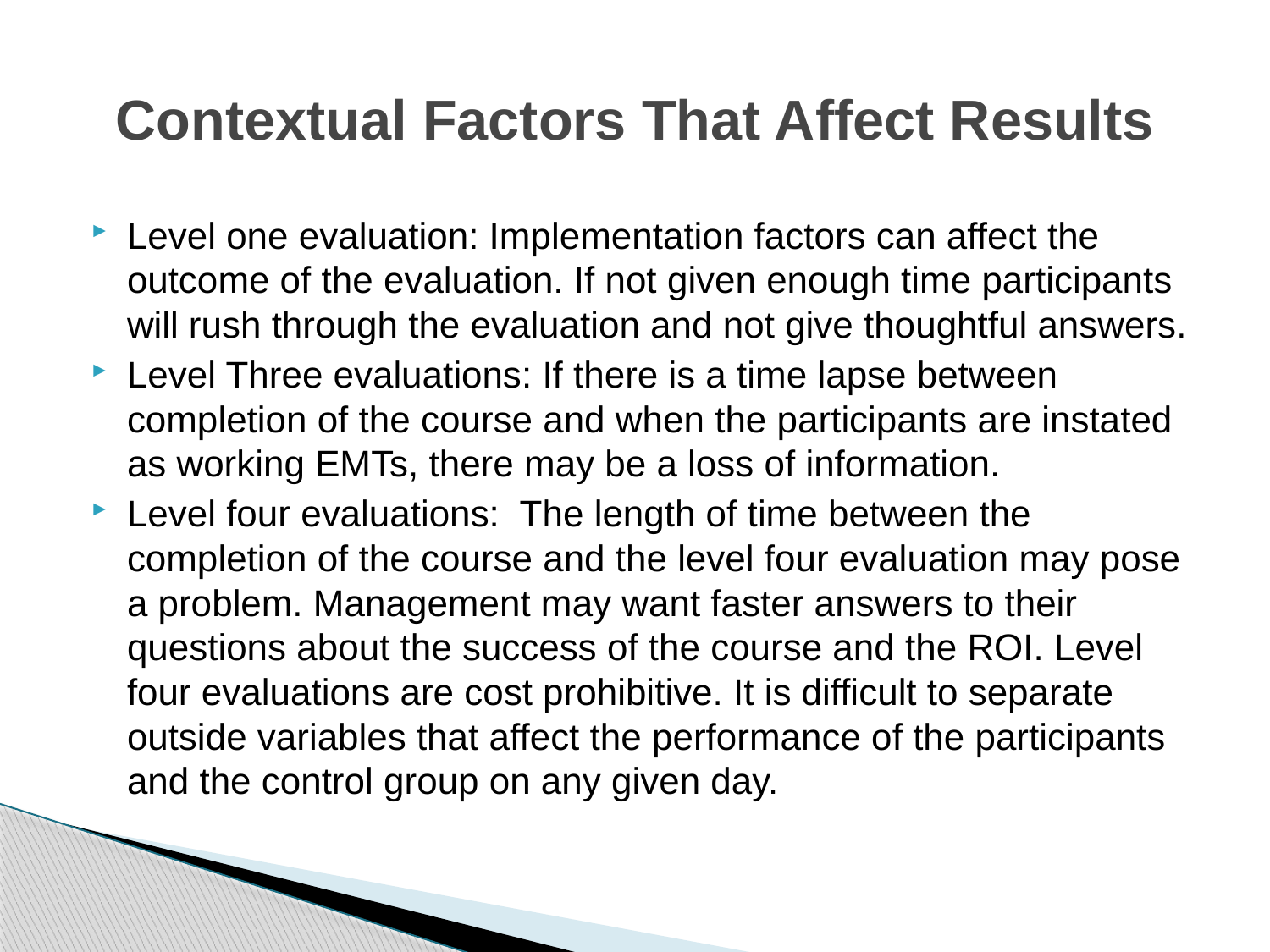

# Contextual Factors That Affect Results
Level one evaluation: Implementation factors can affect the outcome of the evaluation. If not given enough time participants will rush through the evaluation and not give thoughtful answers.
Level Three evaluations: If there is a time lapse between completion of the course and when the participants are instated as working EMTs, there may be a loss of information.
Level four evaluations:  The length of time between the completion of the course and the level four evaluation may pose a problem. Management may want faster answers to their questions about the success of the course and the ROI. Level four evaluations are cost prohibitive. It is difficult to separate outside variables that affect the performance of the participants and the control group on any given day.